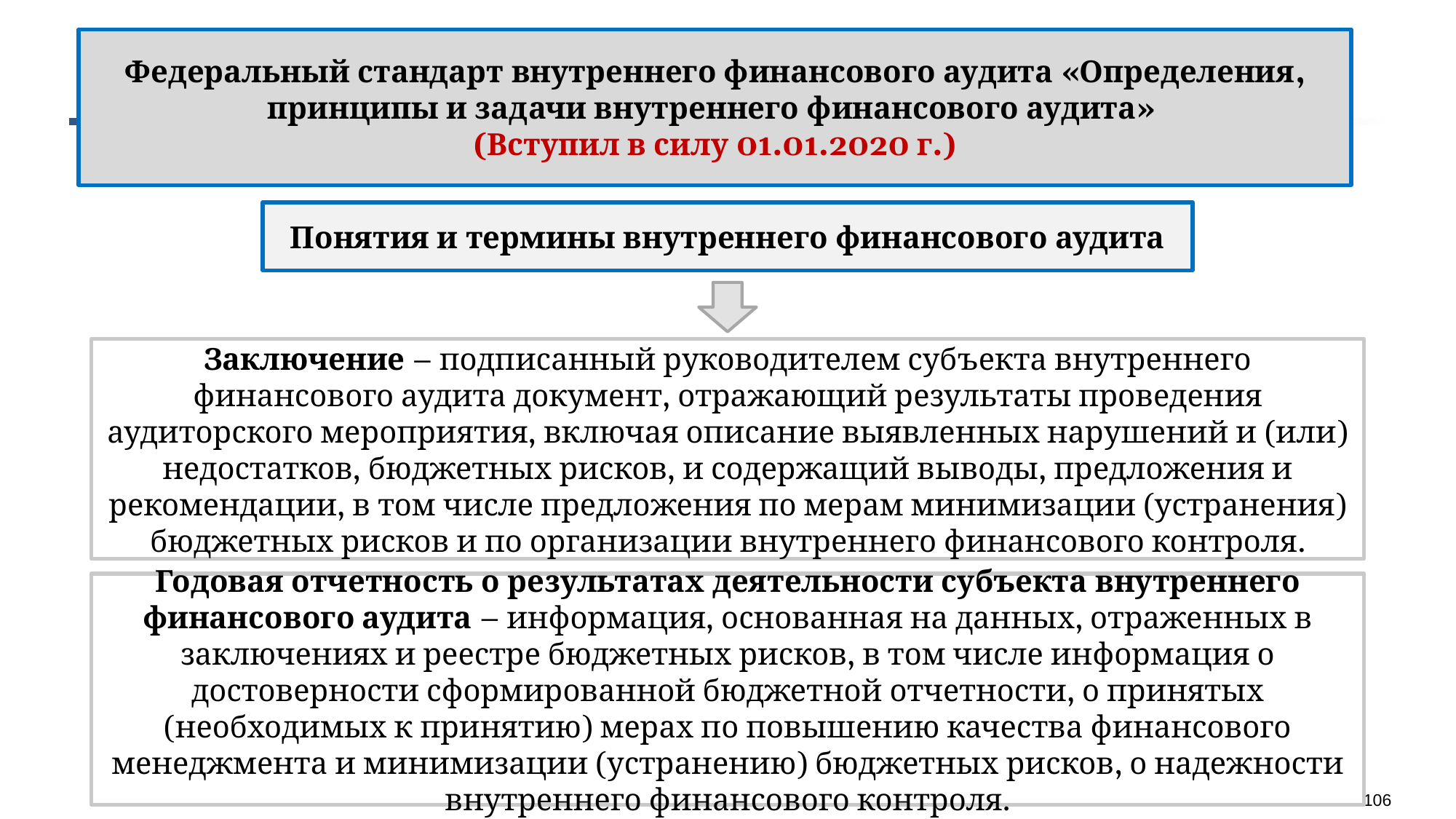

Федеральный стандарт внутреннего финансового аудита «Определения, принципы и задачи внутреннего финансового аудита»
(Вступил в силу 01.01.2020 г.)
Понятия и термины внутреннего финансового аудита

Заключение – подписанный руководителем субъекта внутреннего финансового аудита документ, отражающий результаты проведения аудиторского мероприятия, включая описание выявленных нарушений и (или) недостатков, бюджетных рисков, и содержащий выводы, предложения и рекомендации, в том числе предложения по мерам минимизации (устранения) бюджетных рисков и по организации внутреннего финансового контроля.
Годовая отчетность о результатах деятельности субъекта внутреннего финансового аудита – информация, основанная на данных, отраженных в заключениях и реестре бюджетных рисков, в том числе информация о достоверности сформированной бюджетной отчетности, о принятых (необходимых к принятию) мерах по повышению качества финансового менеджмента и минимизации (устранению) бюджетных рисков, о надежности внутреннего финансового контроля.